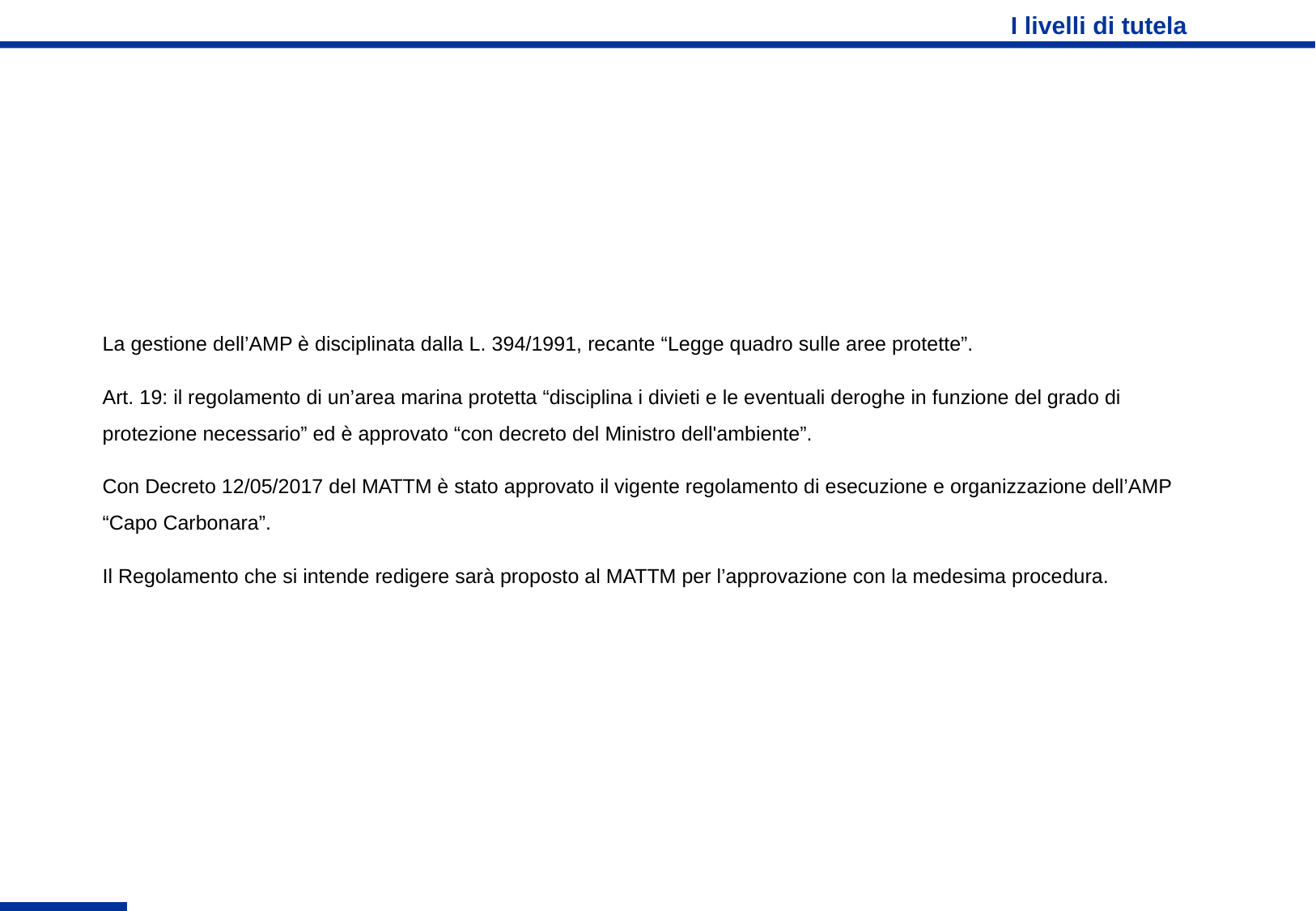

# I livelli di tutela
La gestione dell’AMP è disciplinata dalla L. 394/1991, recante “Legge quadro sulle aree protette”.
Art. 19: il regolamento di un’area marina protetta “disciplina i divieti e le eventuali deroghe in funzione del grado di protezione necessario” ed è approvato “con decreto del Ministro dell'ambiente”.
Con Decreto 12/05/2017 del MATTM è stato approvato il vigente regolamento di esecuzione e organizzazione dell’AMP “Capo Carbonara”.
Il Regolamento che si intende redigere sarà proposto al MATTM per l’approvazione con la medesima procedura.